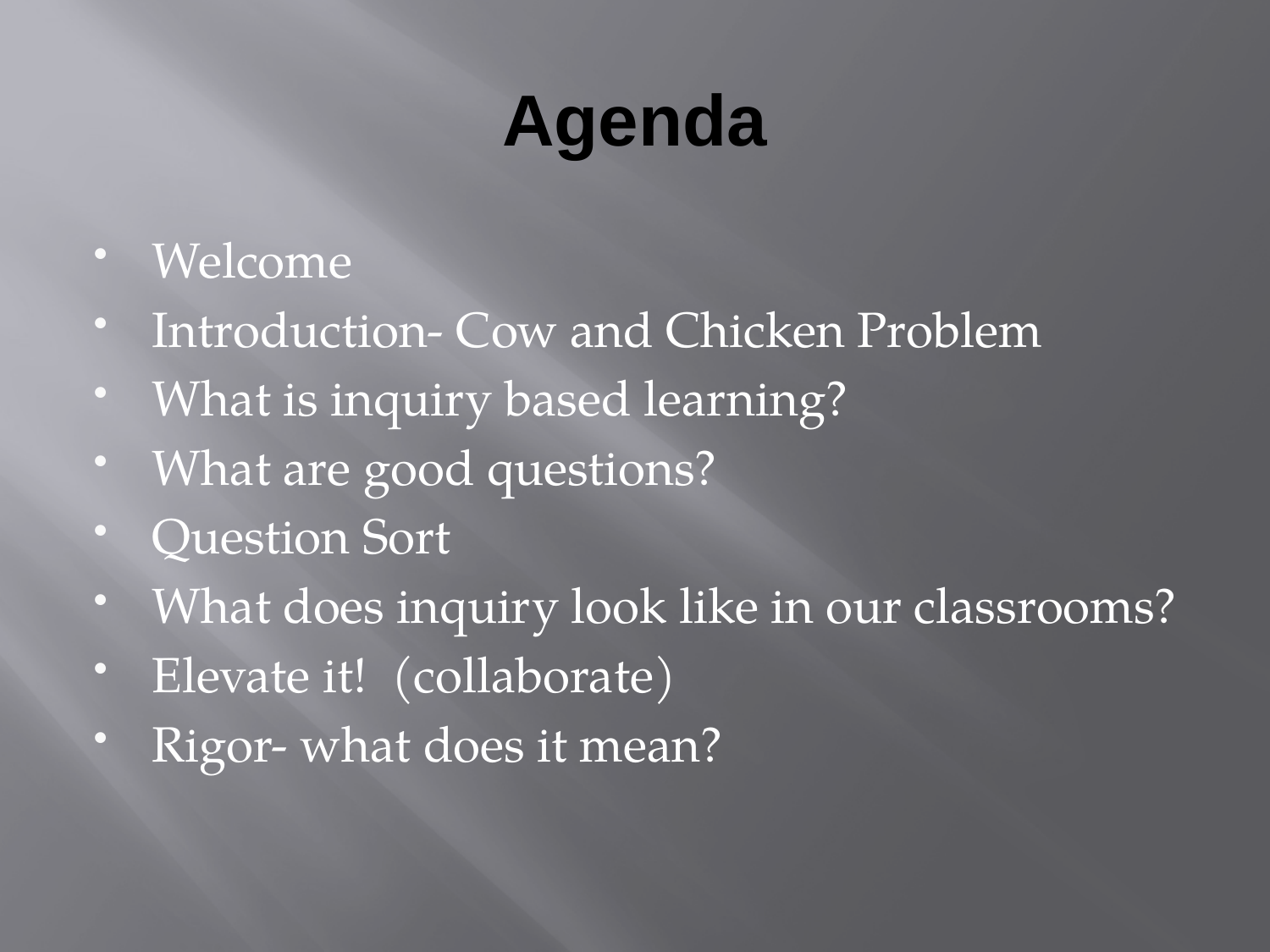

# Agenda
Welcome
Introduction- Cow and Chicken Problem
What is inquiry based learning?
What are good questions?
Question Sort
What does inquiry look like in our classrooms?
Elevate it!  (collaborate)
Rigor- what does it mean?